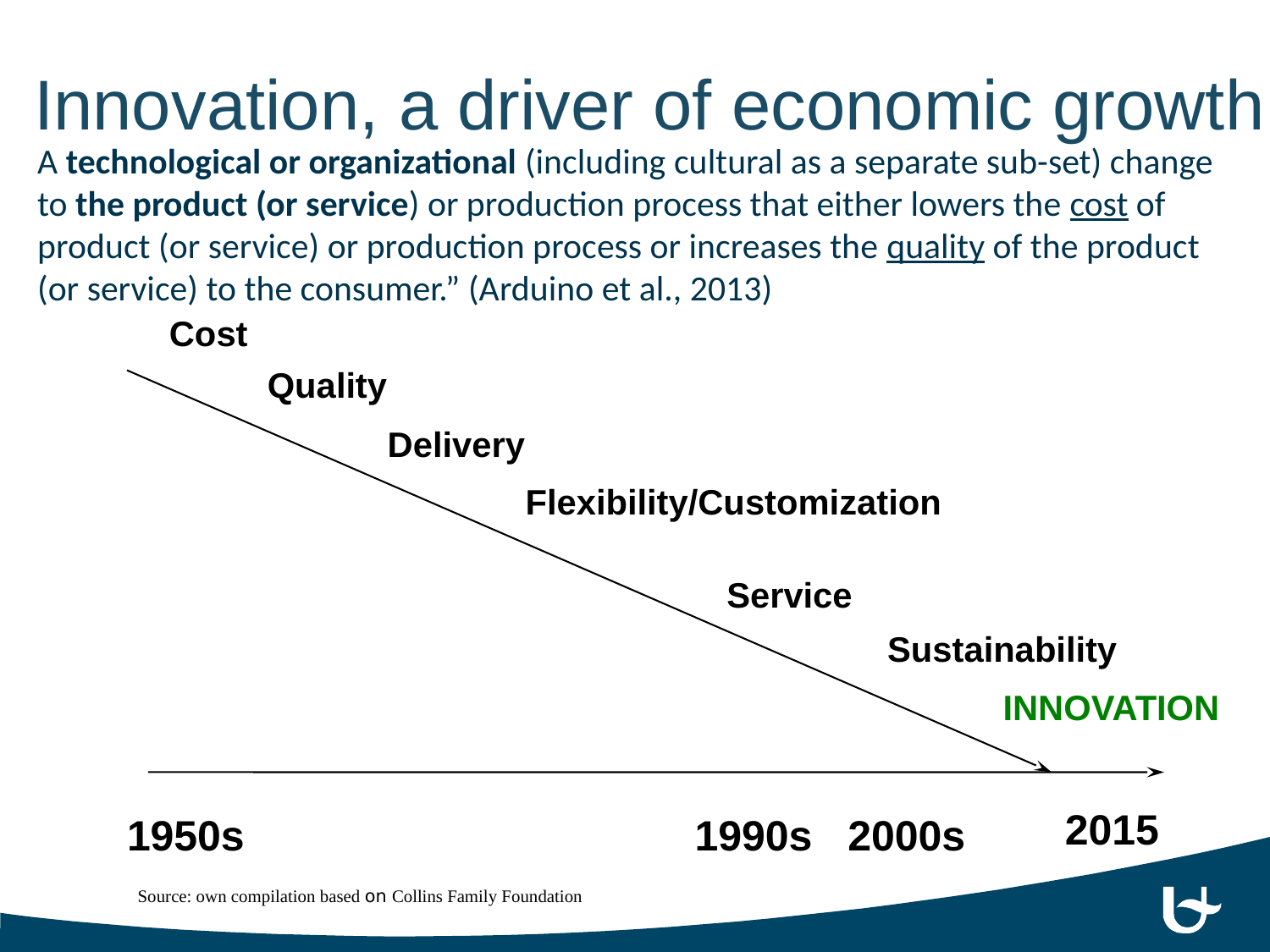

Innovation, a driver of economic growth
A technological or organizational (including cultural as a separate sub-set) change to the product (or service) or production process that either lowers the cost of product (or service) or production process or increases the quality of the product (or service) to the consumer.” (Arduino et al., 2013)
Cost
Quality

Delivery
Flexibility/Customization
Service
Sustainability
INNOVATION

2015
1950s
1990s
2000s
Source: own compilation based on Collins Family Foundation